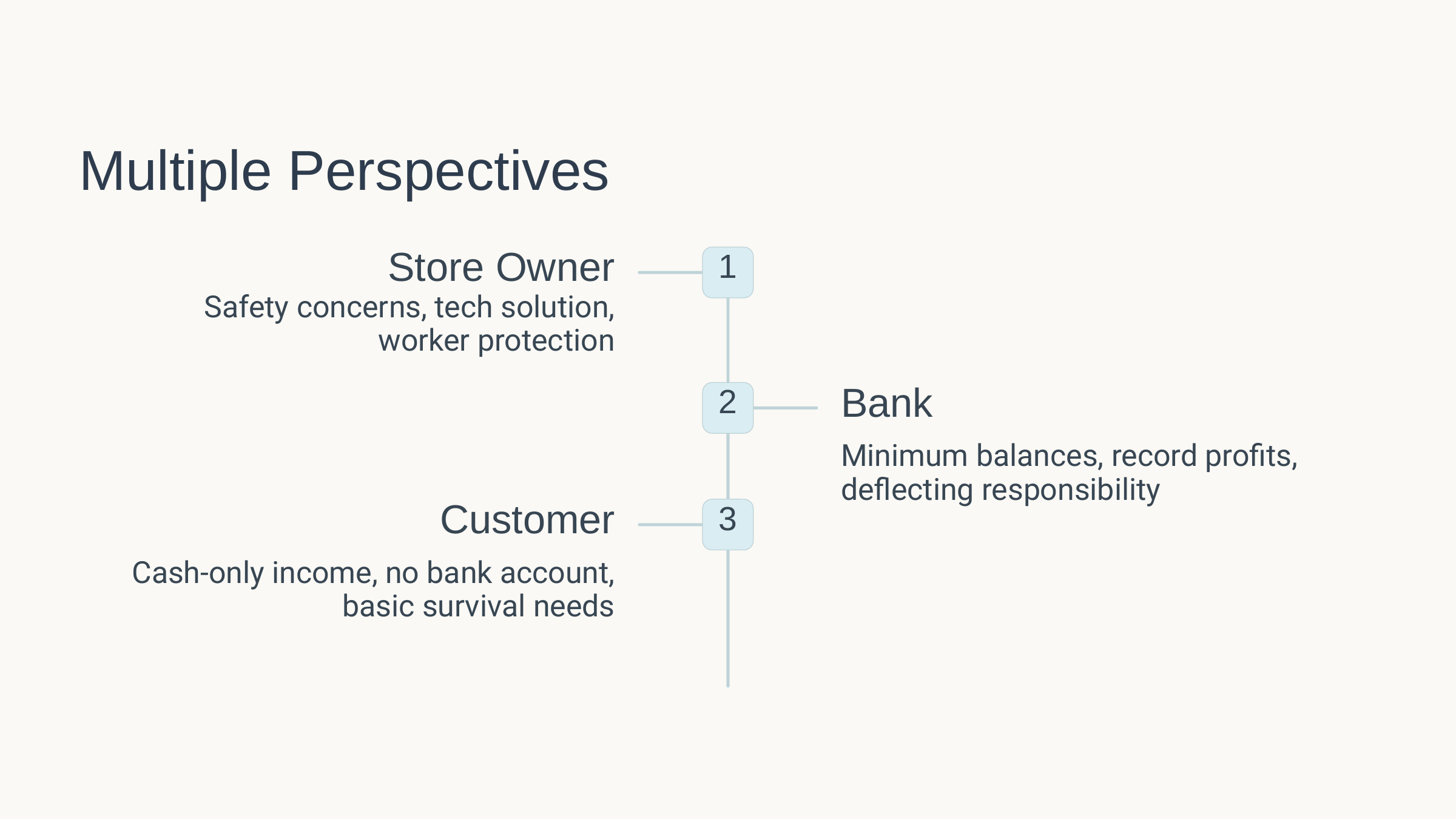

Multiple Perspectives

1
Store Owner

Safety concerns, tech solution, worker protection

2
Bank

Minimum balances, record profits, deflecting responsibility

3
Customer

Cash-only income, no bank account, basic survival needs